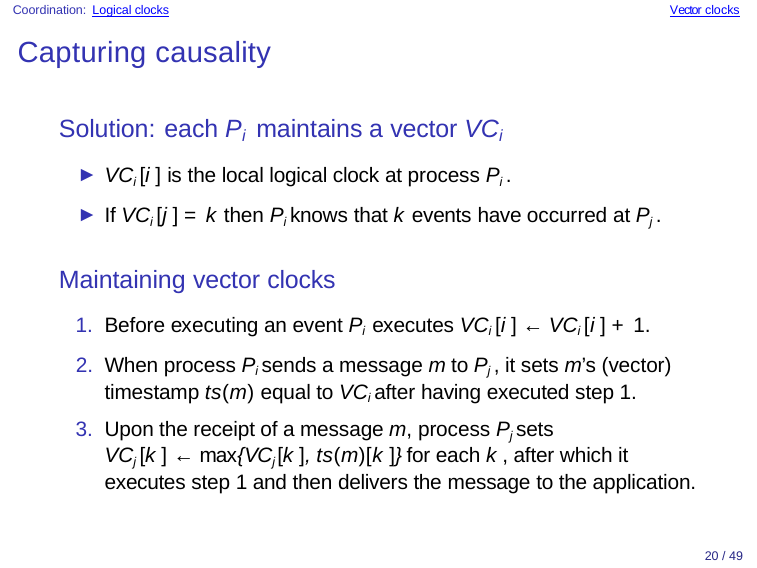

Coordination: Logical clocks
Vector clocks
Capturing causality

Solution: each Pi maintains a vector VCi
VCi [i ] is the local logical clock at process Pi .
If VCi [j ] = k then Pi knows that k events have occurred at Pj .

Maintaining vector clocks
Before executing an event Pi  executes VCi [i ] ← VCi [i ] + 1.
When process Pi sends a message m to Pj , it sets m’s (vector)  timestamp ts(m) equal to VCi after having executed step 1.
Upon the receipt of a message m, process Pj sets
VCj [k ] ← max{VCj [k ], ts(m)[k ]} for each k , after which it  executes step 1 and then delivers the message to the application.
20 / 49